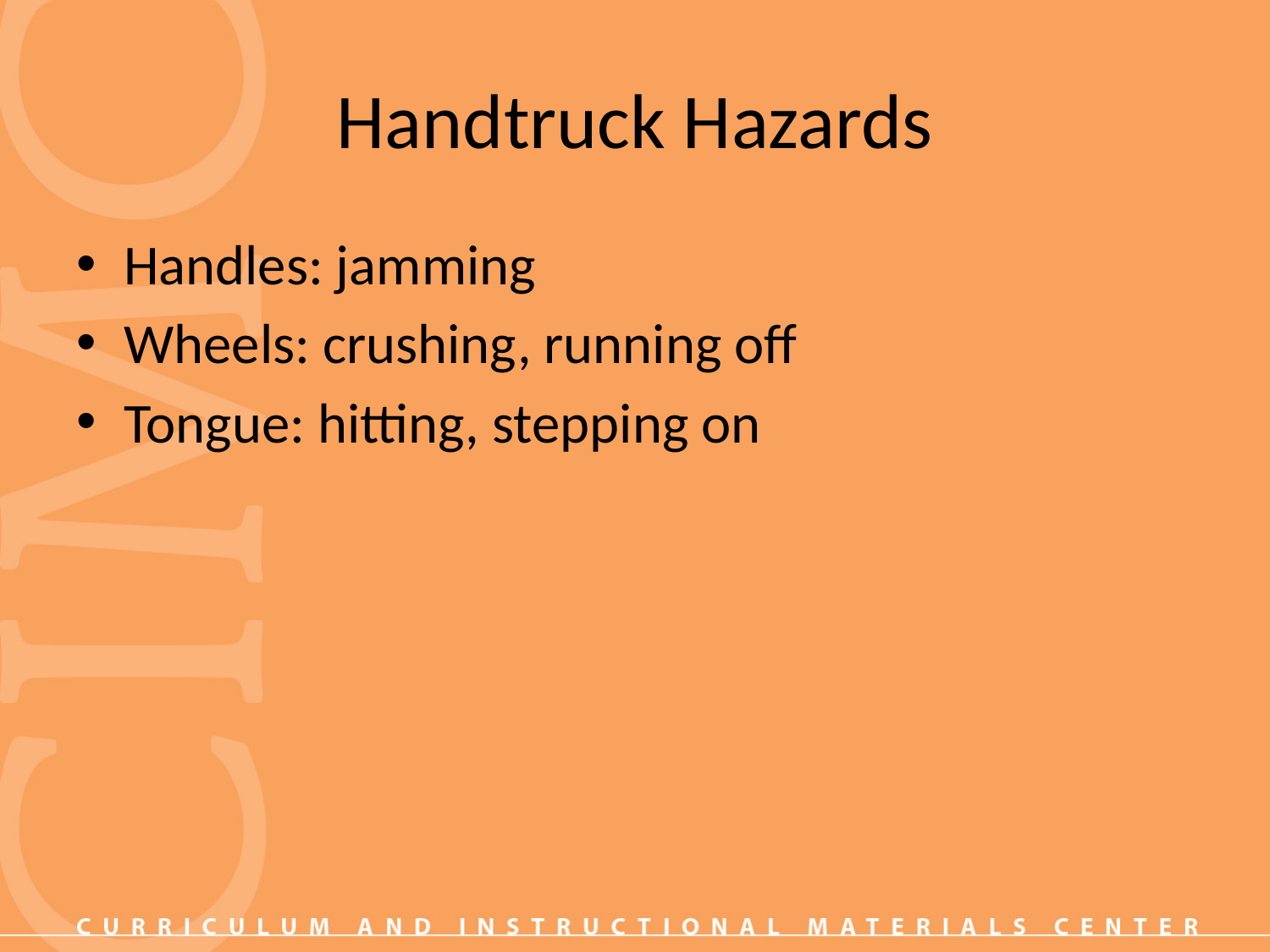

# Handtruck Hazards
Handles: jamming
Wheels: crushing, running off
Tongue: hitting, stepping on